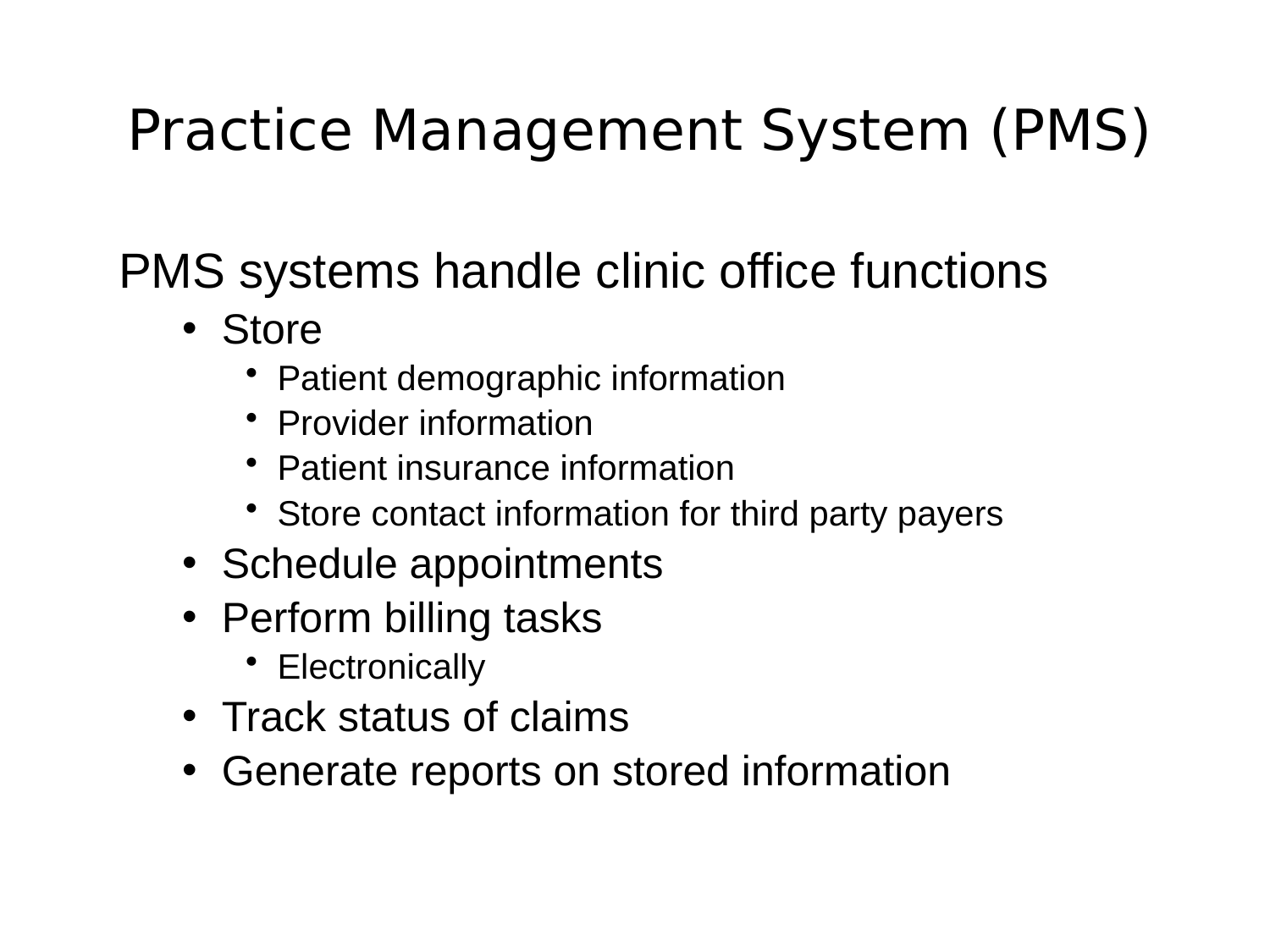

# Practice Management System (PMS)
PMS systems handle clinic office functions
Store
Patient demographic information
Provider information
Patient insurance information
Store contact information for third party payers
Schedule appointments
Perform billing tasks
Electronically
Track status of claims
Generate reports on stored information